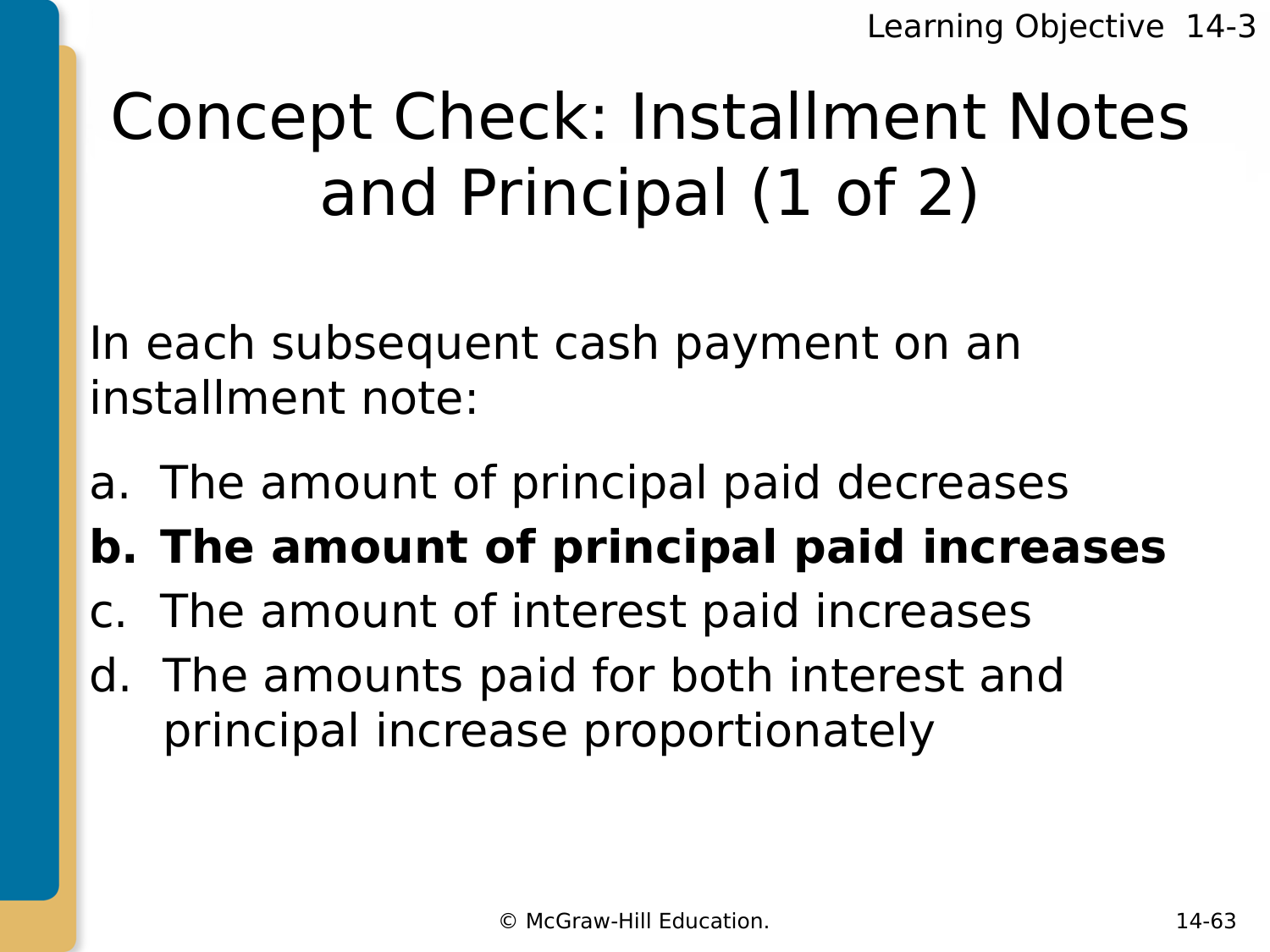

Learning Objective  14-3
# Concept Check: Installment Notes and Principal (1 of 2)
In each subsequent cash payment on an installment note:
The amount of principal paid decreases
The amount of principal paid increases
The amount of interest paid increases
The amounts paid for both interest and principal increase proportionately